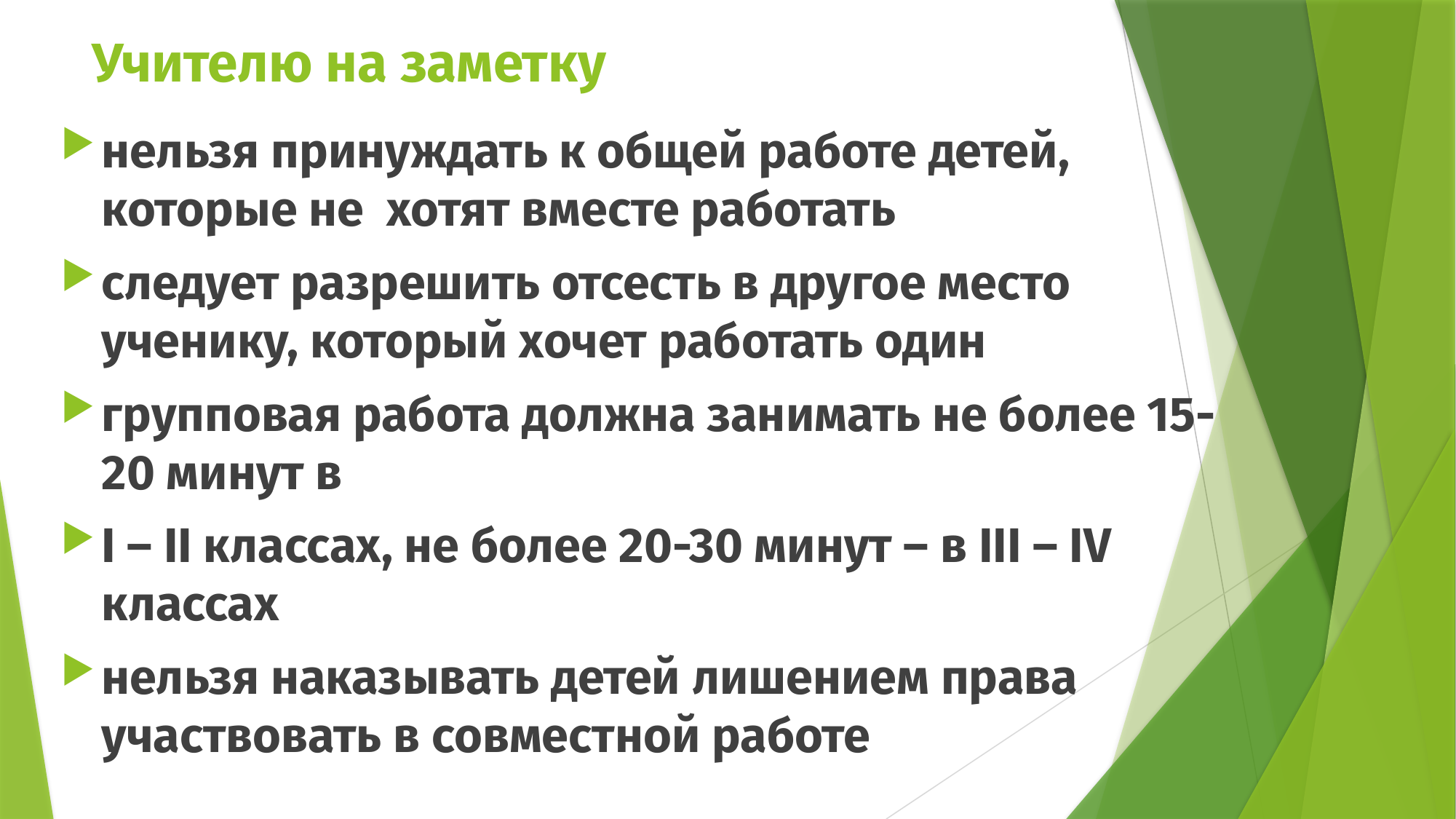

# Учителю на заметку
нельзя принуждать к общей работе детей, которые не  хотят вместе работать
следует разрешить отсесть в другое место ученику, который хочет работать один
групповая работа должна занимать не более 15-20 минут в
I – II классах, не более 20-30 минут – в III – IV классах
нельзя наказывать детей лишением права участвовать в совместной работе